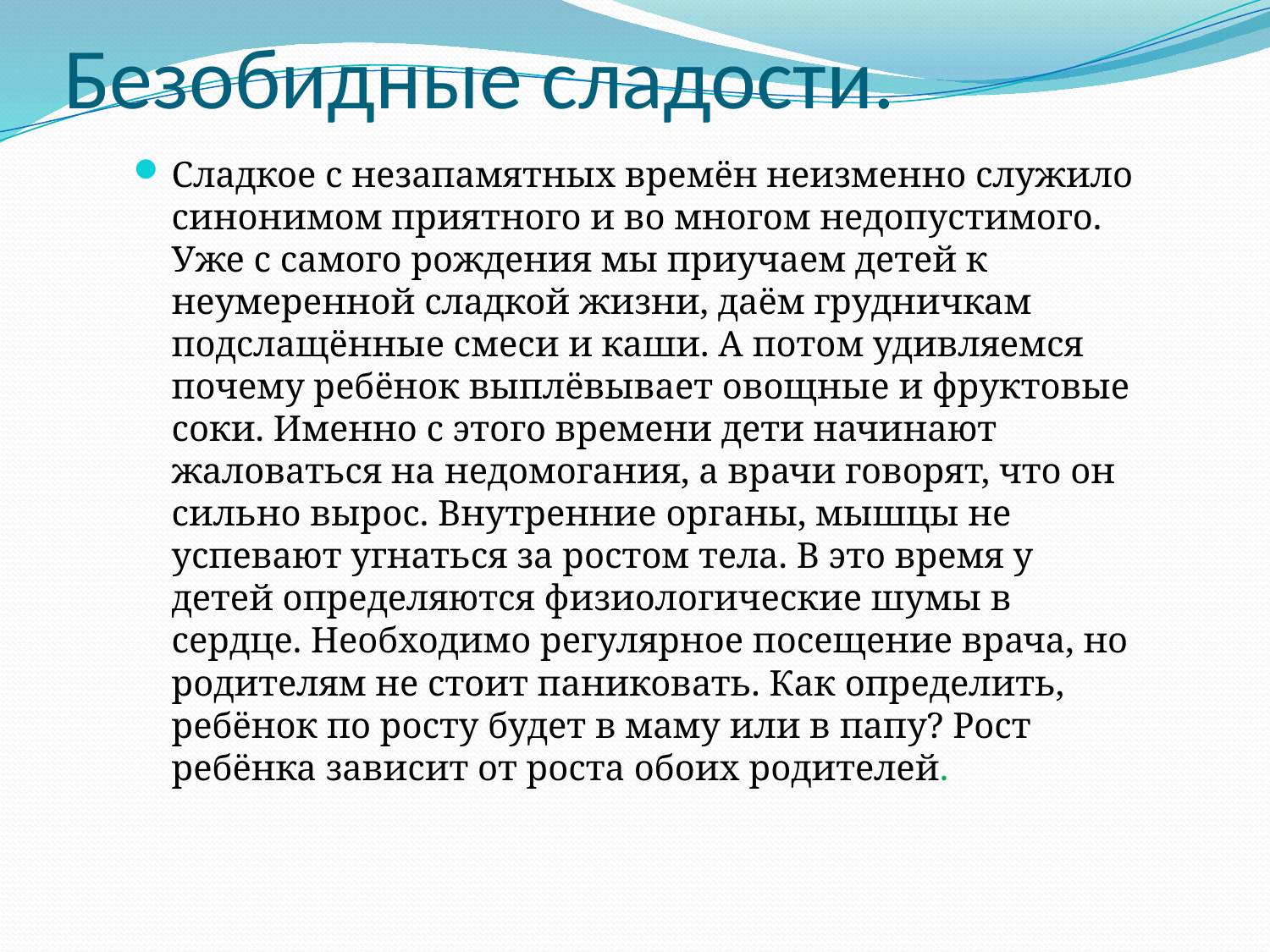

# Безобидные сладости.
Сладкое с незапамятных времён неизменно служило синонимом приятного и во многом недопустимого. Уже с самого рождения мы приучаем детей к неумеренной сладкой жизни, даём грудничкам подслащённые смеси и каши. А потом удивляемся почему ребёнок выплёвывает овощные и фруктовые соки. Именно с этого времени дети начинают жаловаться на недомогания, а врачи говорят, что он сильно вырос. Внутренние органы, мышцы не успевают угнаться за ростом тела. В это время у детей определяются физиологические шумы в сердце. Необходимо регулярное посещение врача, но родителям не стоит паниковать. Как определить, ребёнок по росту будет в маму или в папу? Рост ребёнка зависит от роста обоих родителей.